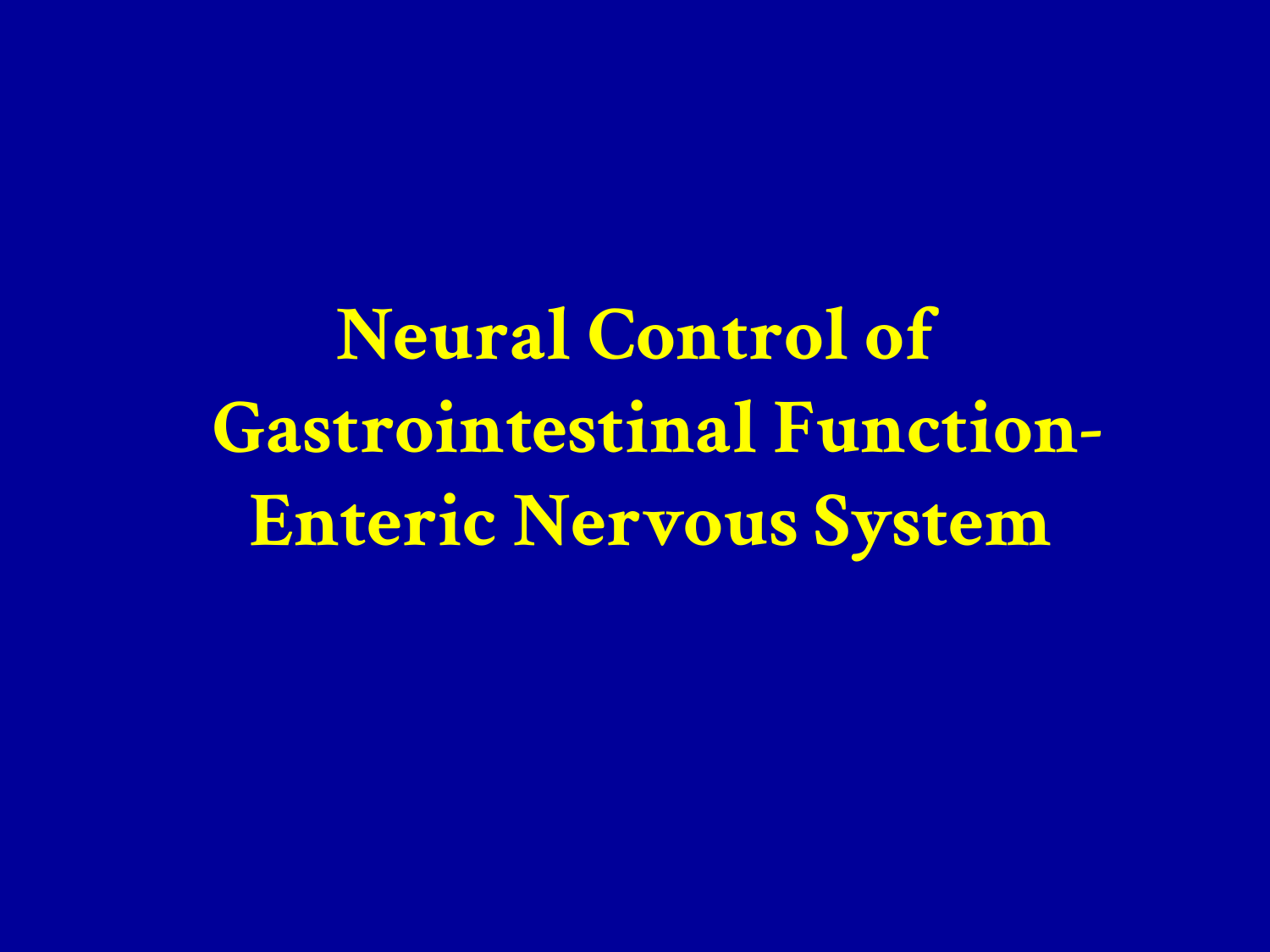

Neural Control of Gastrointestinal Function-Enteric Nervous System